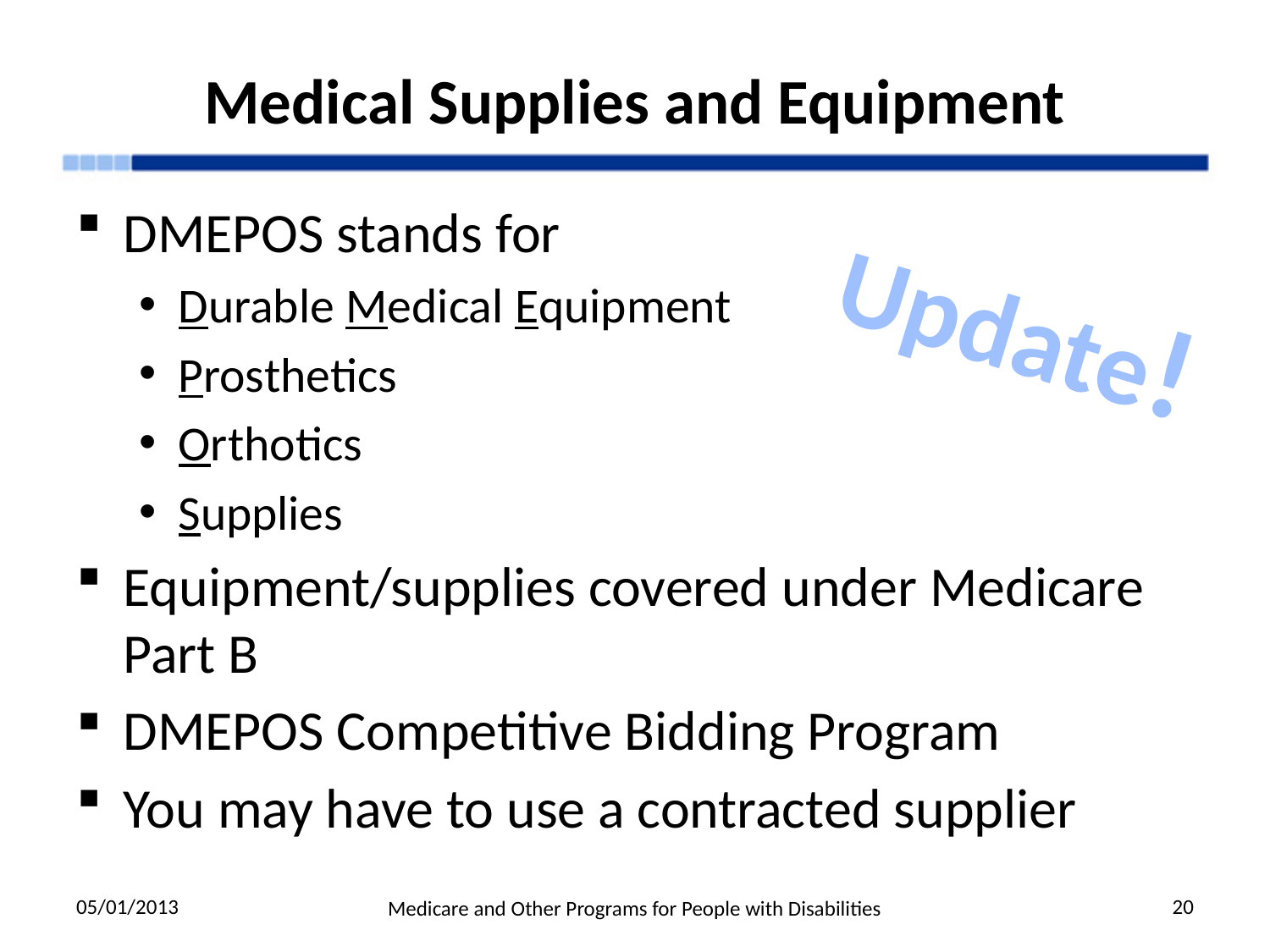

# Medical Supplies and Equipment
DMEPOS stands for
Durable Medical Equipment
Prosthetics
Orthotics
Supplies
Equipment/supplies covered under Medicare Part B
DMEPOS Competitive Bidding Program
You may have to use a contracted supplier
Update!
05/01/2013
20
Medicare and Other Programs for People with Disabilities